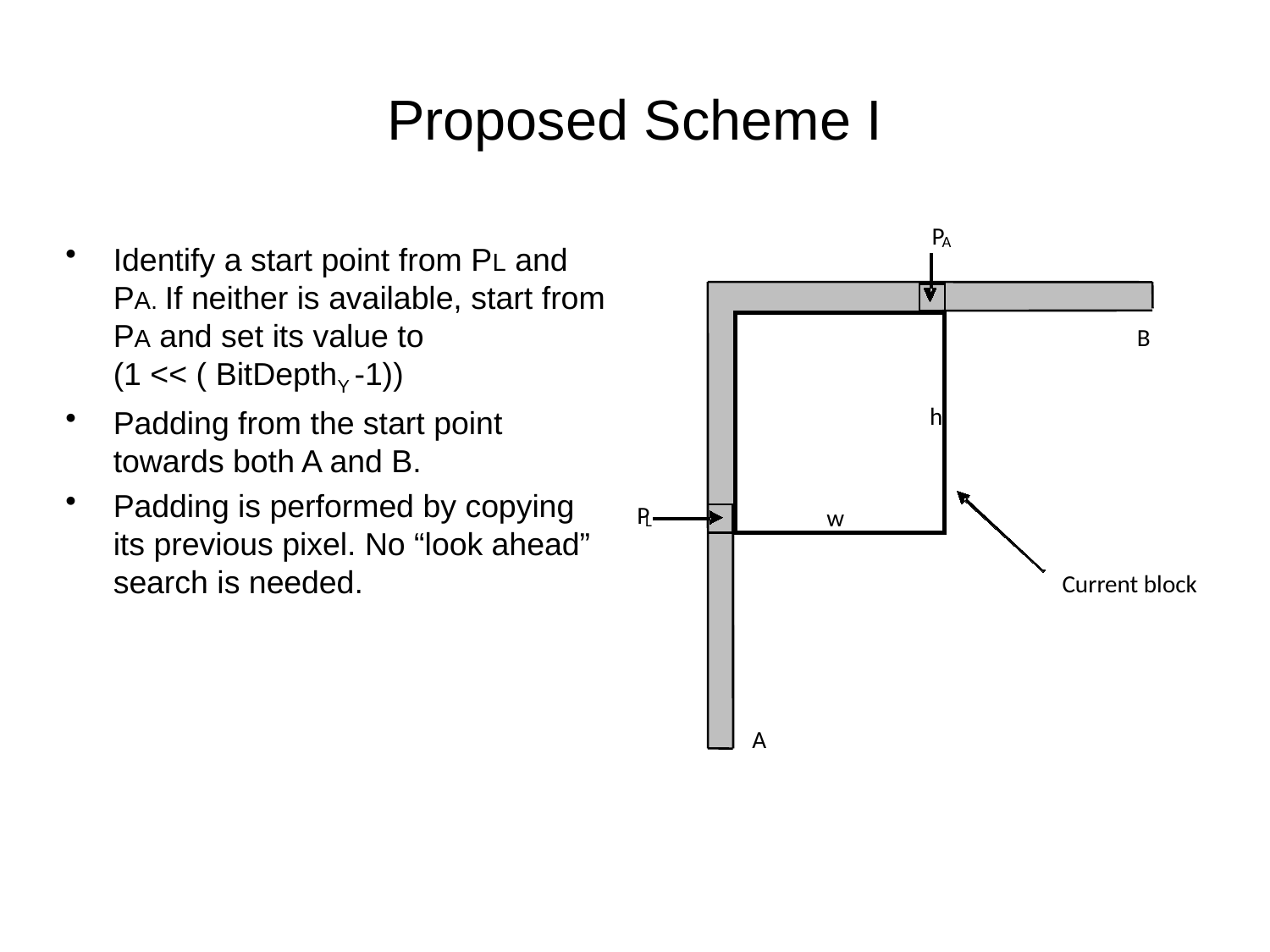

# Proposed Scheme I

P

A

B

h

P
w

L

Current block

A

Identify a start point from PL and PA. If neither is available, start from PA and set its value to (1 << ( BitDepthY ‑1))
Padding from the start point towards both A and B.
Padding is performed by copying its previous pixel. No “look ahead” search is needed.